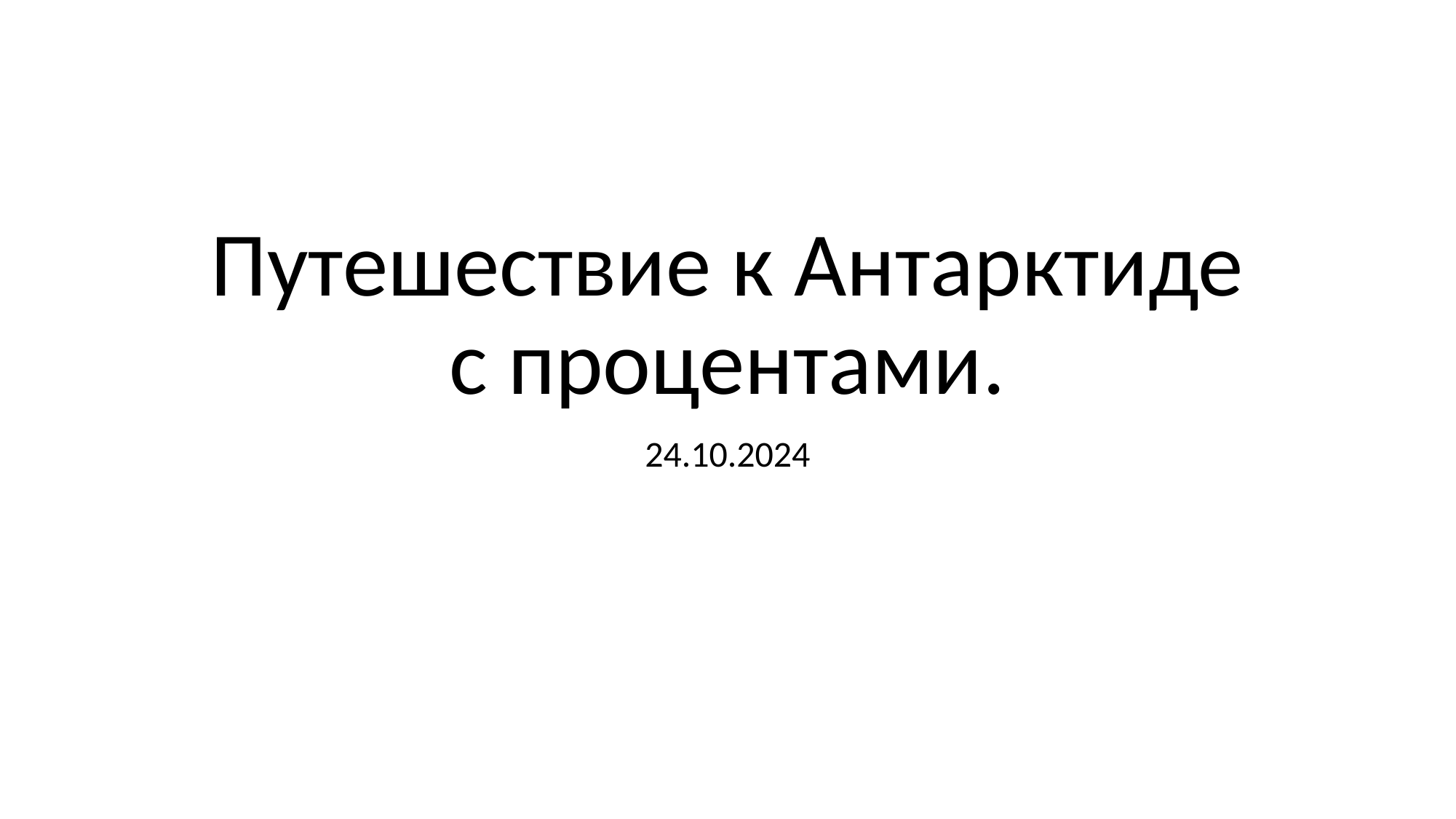

# Путешествие к Антарктиде с процентами.
24.10.2024